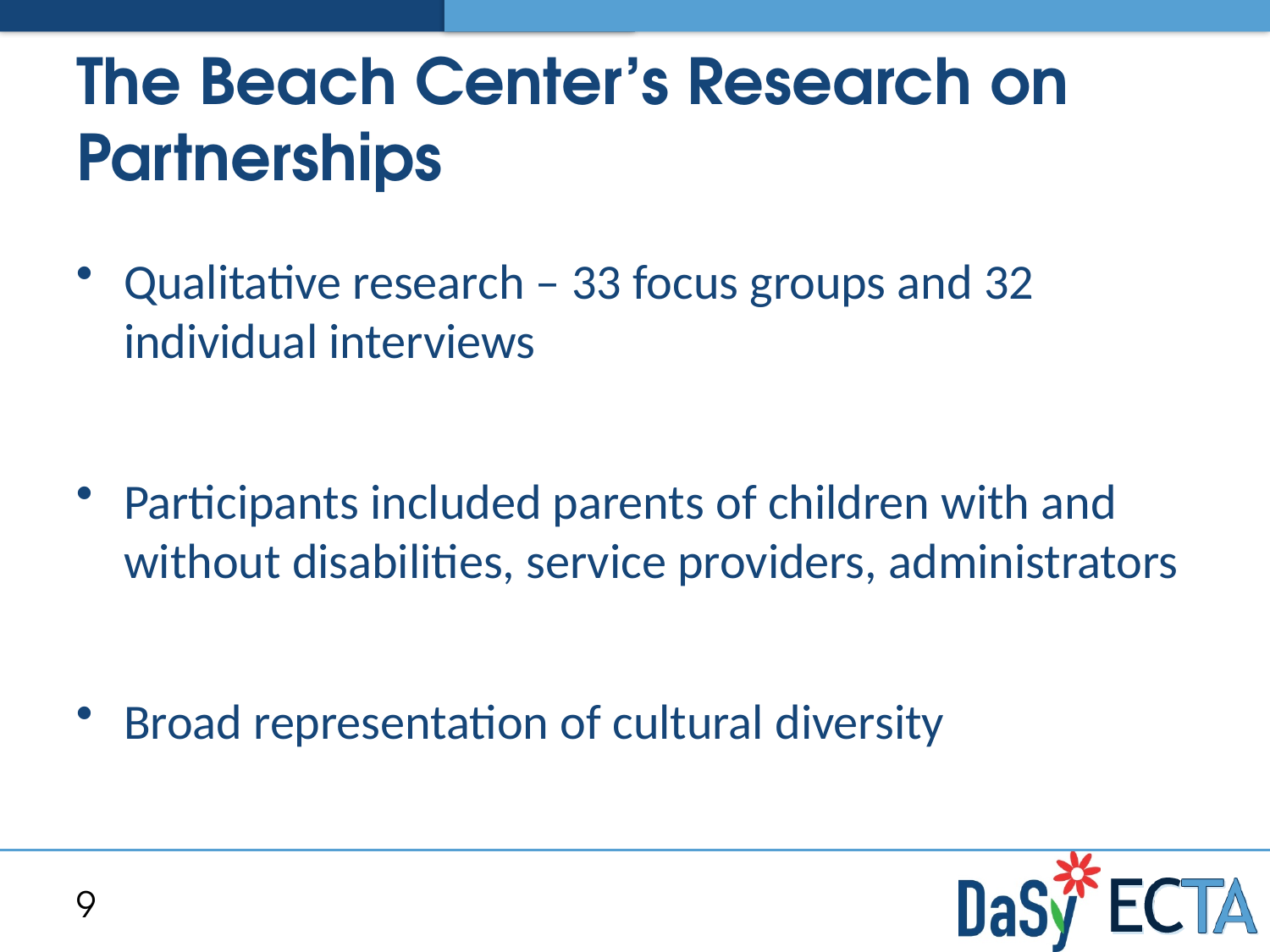

# The Beach Center’s Research on Partnerships
Qualitative research – 33 focus groups and 32 individual interviews

Participants included parents of children with and without disabilities, service providers, administrators

Broad representation of cultural diversity

9